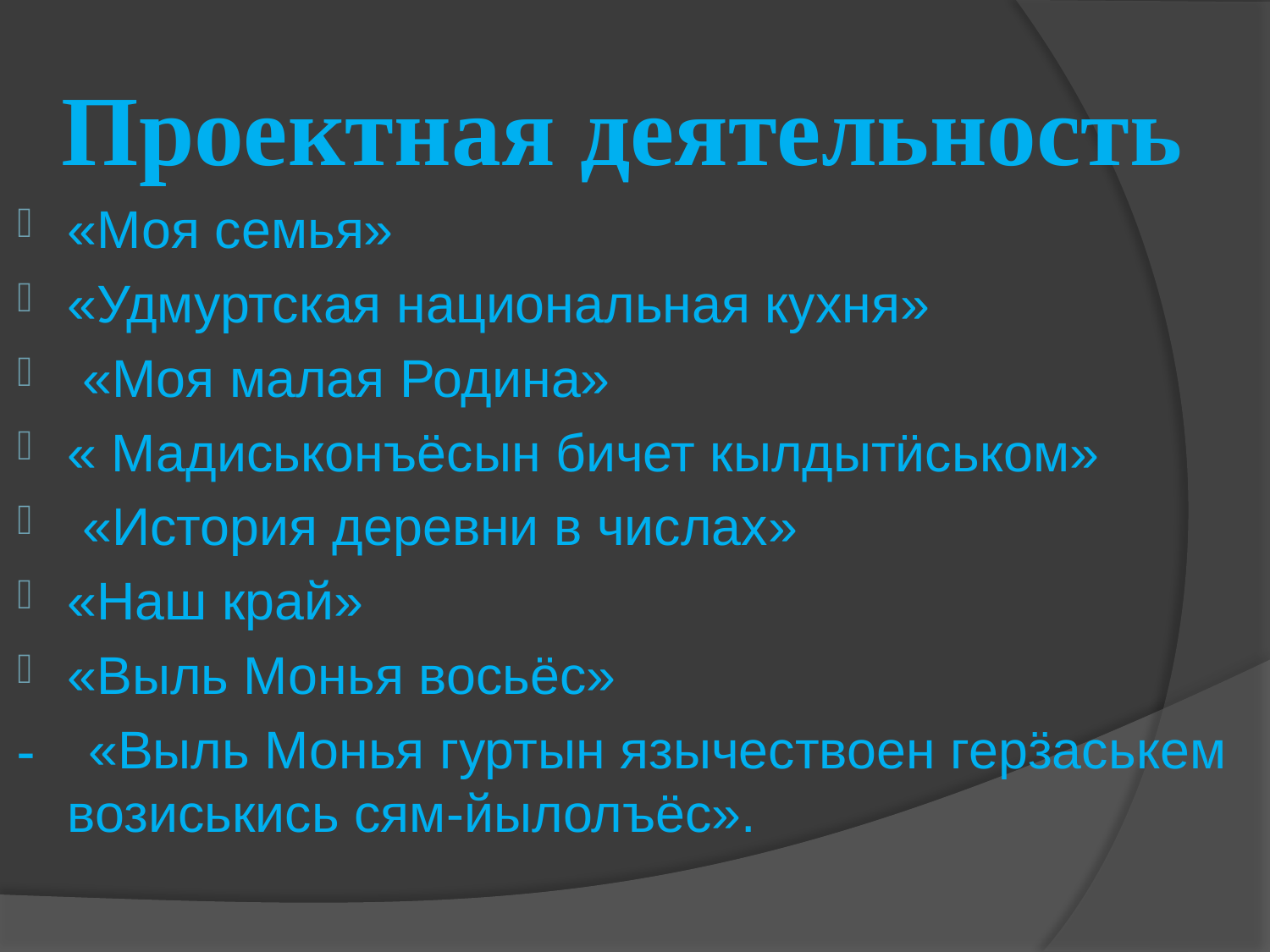

#
Проектная деятельность
«Моя семья»
«Удмуртская национальная кухня»
 «Моя малая Родина»
« Мадиськонъёсын бичет кылдытӥськом»
 «История деревни в числах»
«Наш край»
«Выль Монья восьёс»
-    «Выль Монья гуртын язычествоен герӟаськем возиськись сям-йылолъёс».